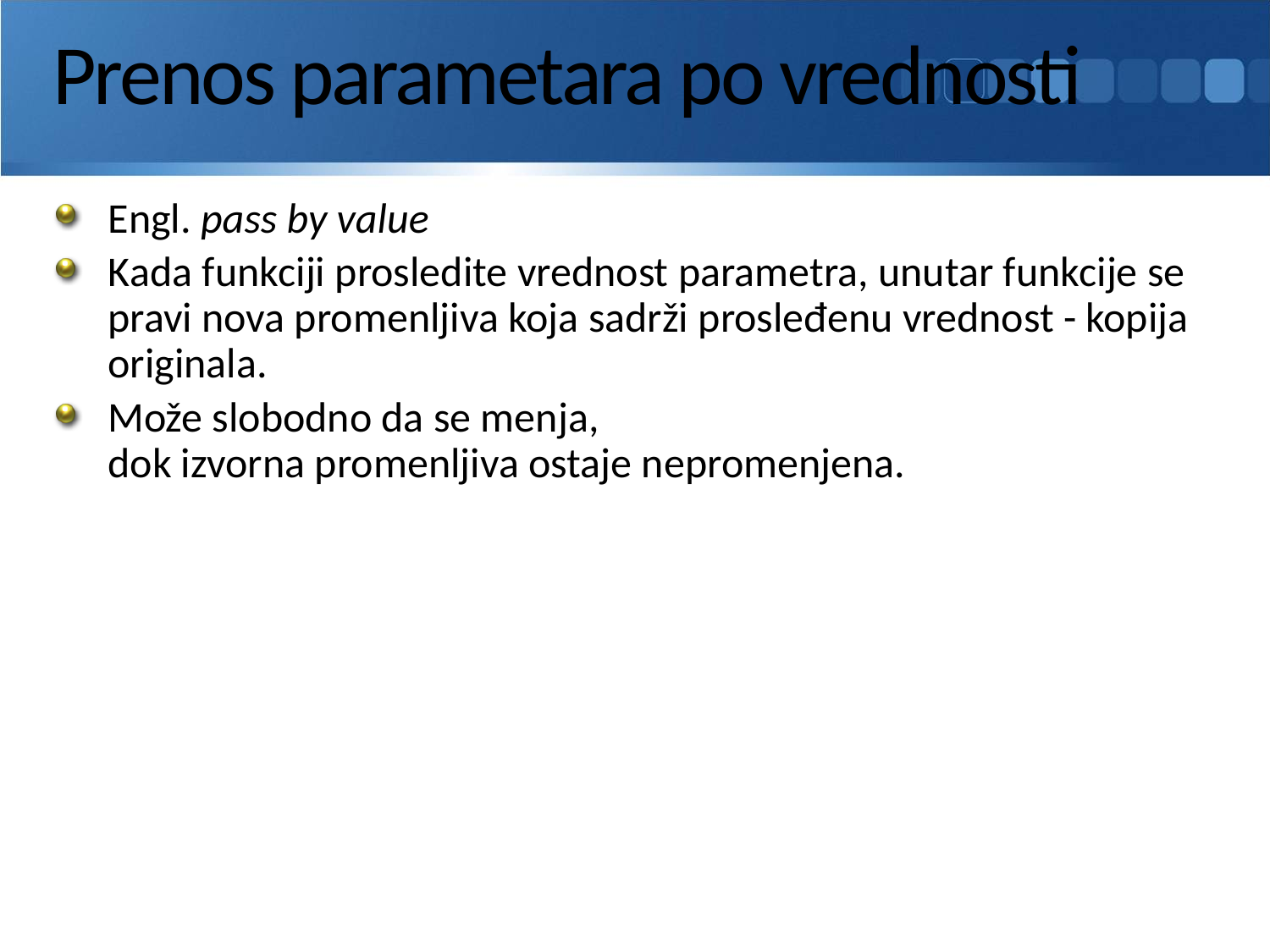

# Prenos parametara po vrednosti
Engl. pass by value
Kada funkciji prosledite vrednost parametra, unutar funkcije se pravi nova promenljiva koja sadrži prosleđenu vrednost - kopija originala.
Može slobodno da se menja,
dok izvorna promenljiva ostaje nepromenjena.
182